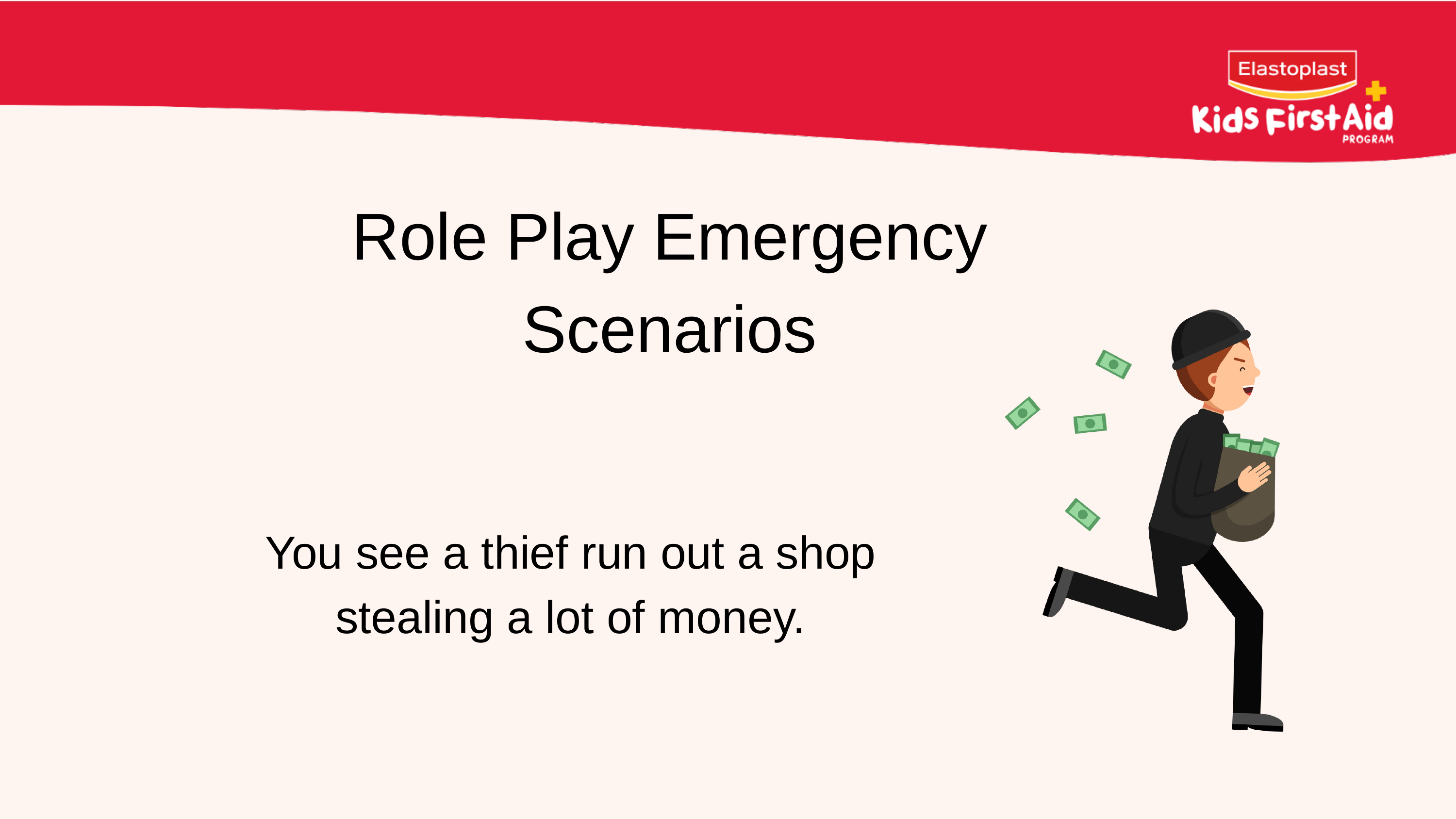

Role Play Emergency Scenarios

You see a thief run out a shop stealing a lot of money.
62